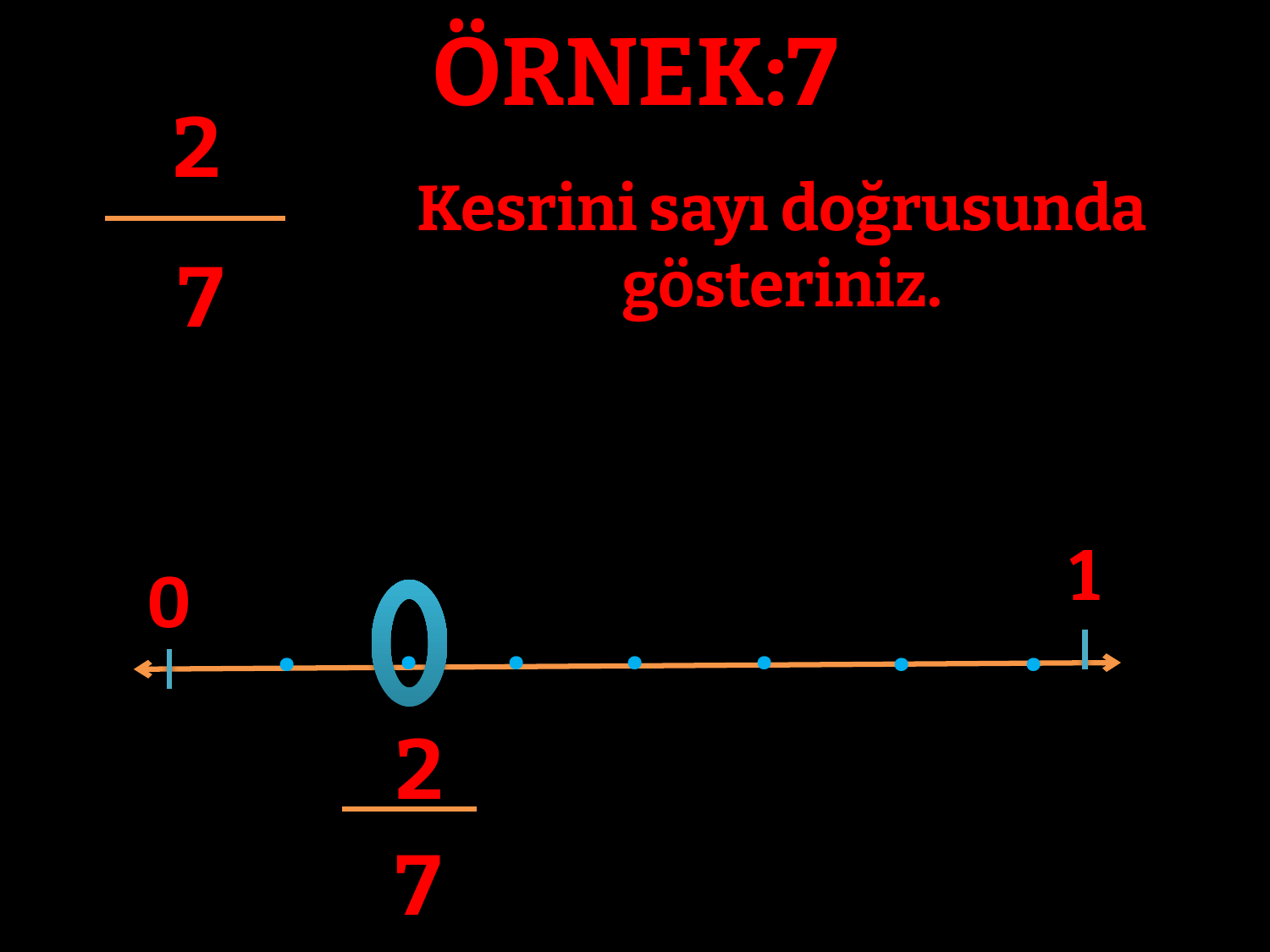

ÖRNEK:7
2
Kesrini sayı doğrusunda gösteriniz.
7
#
1
0
.
.
.
.
.
.
.

2
7